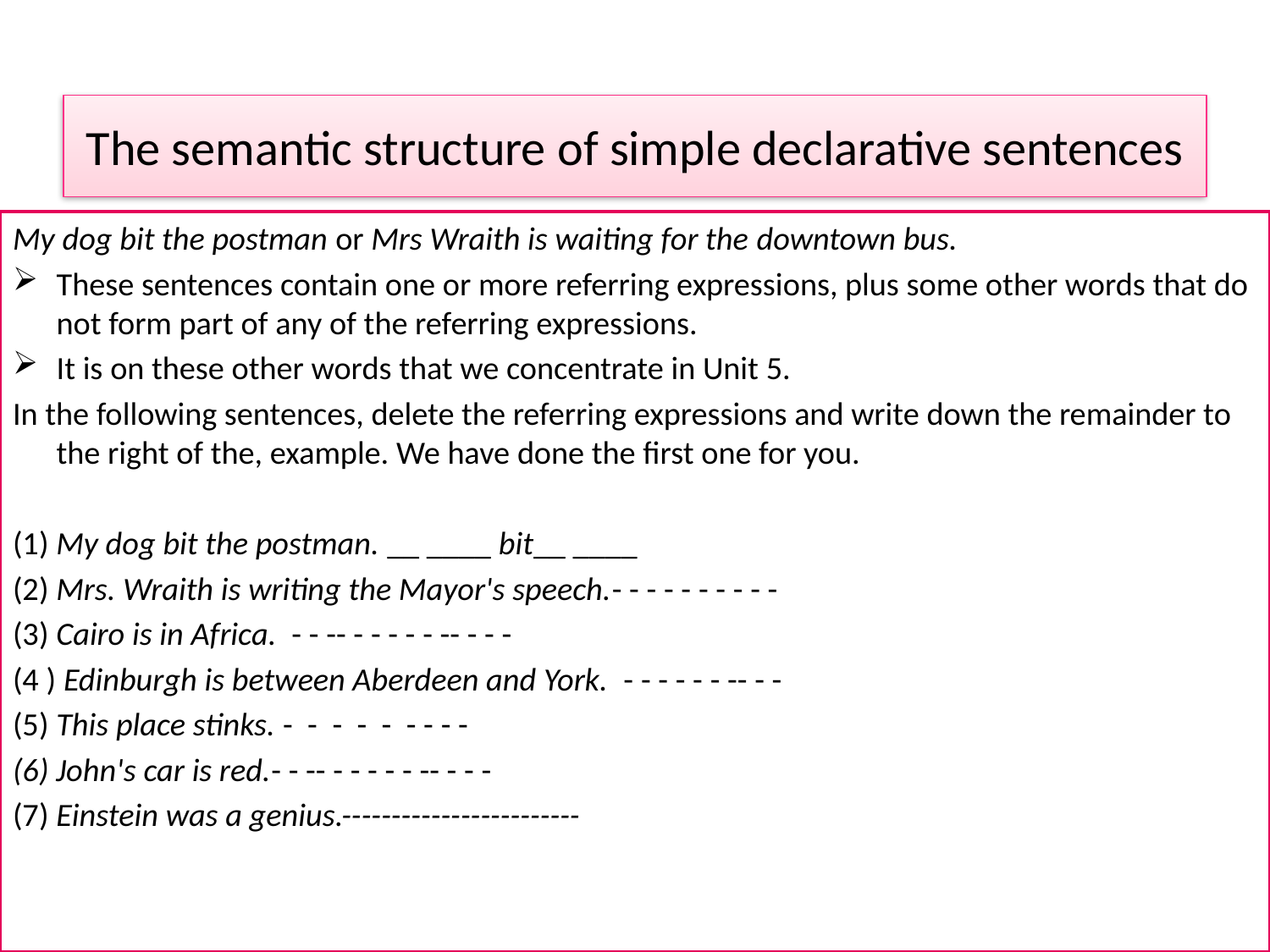

# The semantic structure of simple declarative sentences
My dog bit the postman or Mrs Wraith is waiting for the downtown bus.
These sentences contain one or more referring expressions, plus some other words that do not form part of any of the referring expressions.
It is on these other words that we concentrate in Unit 5.
In the following sentences, delete the referring expressions and write down the remainder to the right of the, example. We have done the first one for you.

(1) My dog bit the postman. __ ____ bit__ ____
(2) Mrs. Wraith is writing the Mayor's speech.- - - - - - - - - -
(3) Cairo is in Africa.  - - -- - - - - - -- - - -
(4 ) Edinburgh is between Aberdeen and York.  - - - - - - -- - -
(5) This place stinks. -  -  -  -  -  - - - -
(6) John's car is red.- - -- - - - - - -- - - -
(7) Einstein was a genius.------------------------